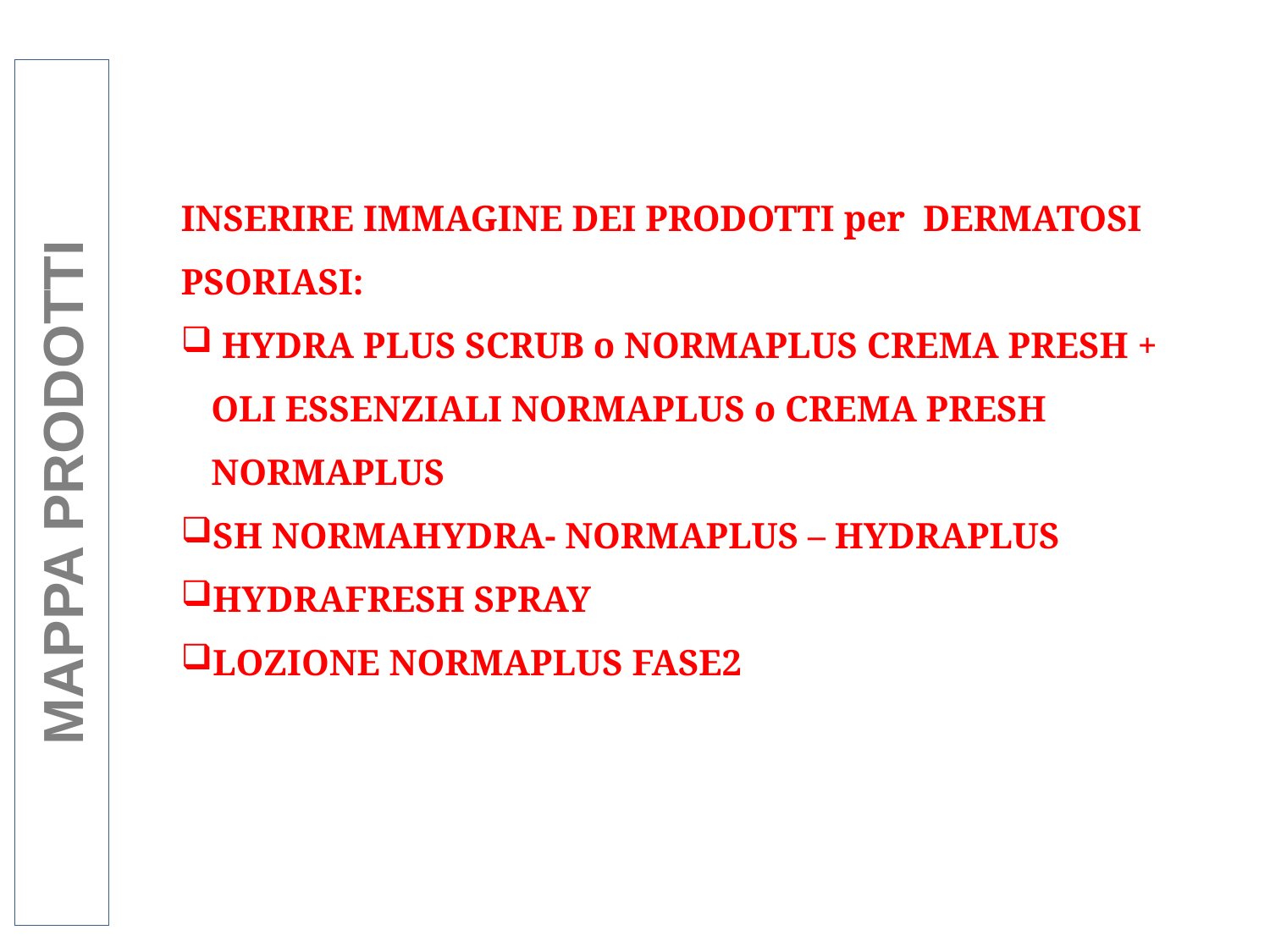

MAPPA PRODOTTI
INSERIRE IMMAGINE DEI PRODOTTI per  DERMATOSI PSORIASI:
 HYDRA PLUS SCRUB o NORMAPLUS CREMA PRESH + OLI ESSENZIALI NORMAPLUS o CREMA PRESH NORMAPLUS
SH NORMAHYDRA- NORMAPLUS – HYDRAPLUS
HYDRAFRESH SPRAY
LOZIONE NORMAPLUS FASE2